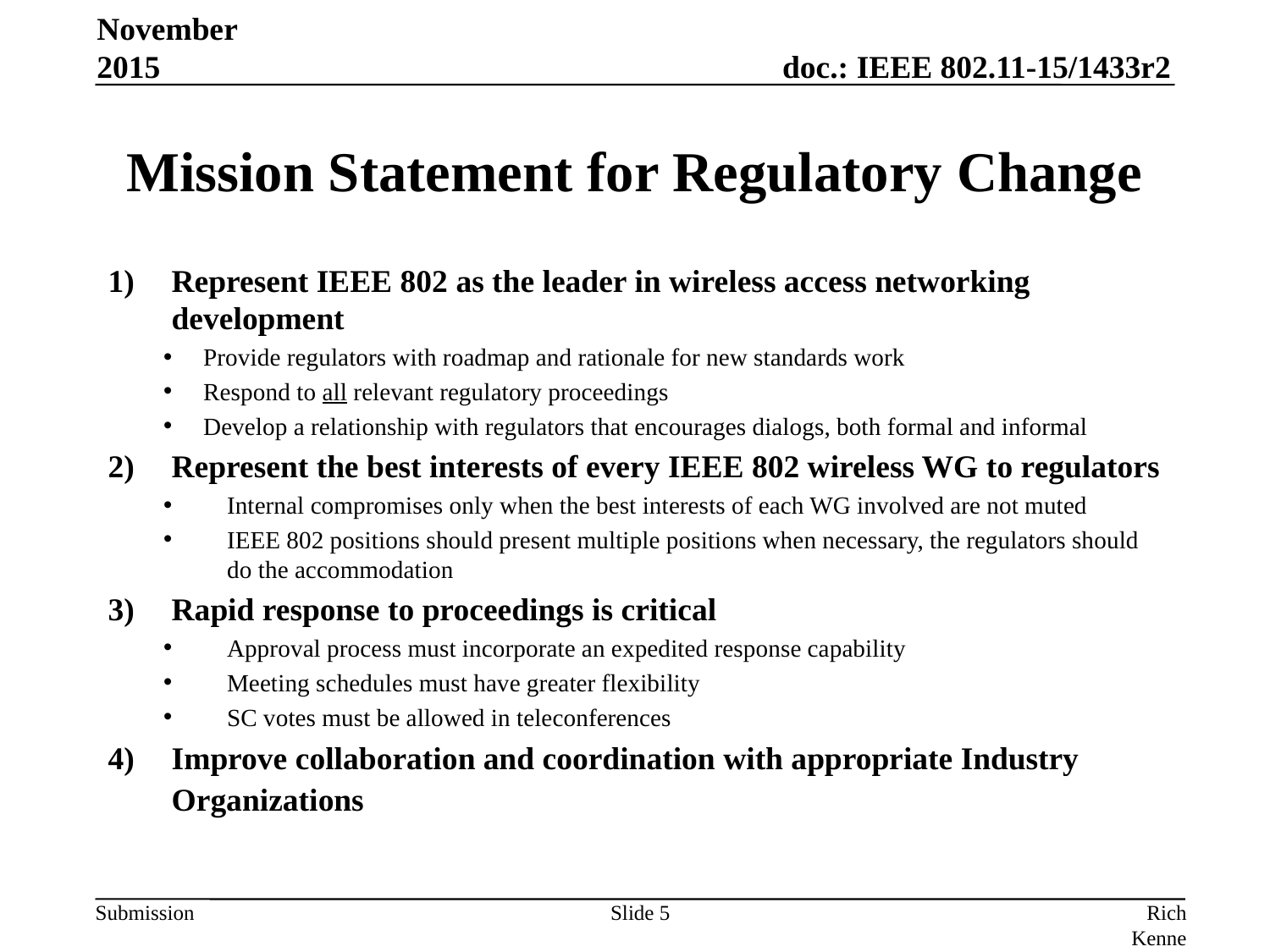

November 2015
# Mission Statement for Regulatory Change
Represent IEEE 802 as the leader in wireless access networking  development
Provide regulators with roadmap and rationale for new standards work
Respond to all relevant regulatory proceedings
Develop a relationship with regulators that encourages dialogs, both formal and informal
Represent the best interests of every IEEE 802 wireless WG to regulators
Internal compromises only when the best interests of each WG involved are not muted
IEEE 802 positions should present multiple positions when necessary, the regulators should do the accommodation
Rapid response to proceedings is critical
Approval process must incorporate an expedited response capability
Meeting schedules must have greater flexibility
SC votes must be allowed in teleconferences
Improve collaboration and coordination with appropriate Industry Organizations
Slide 5
Rich Kennedy, MediaTek